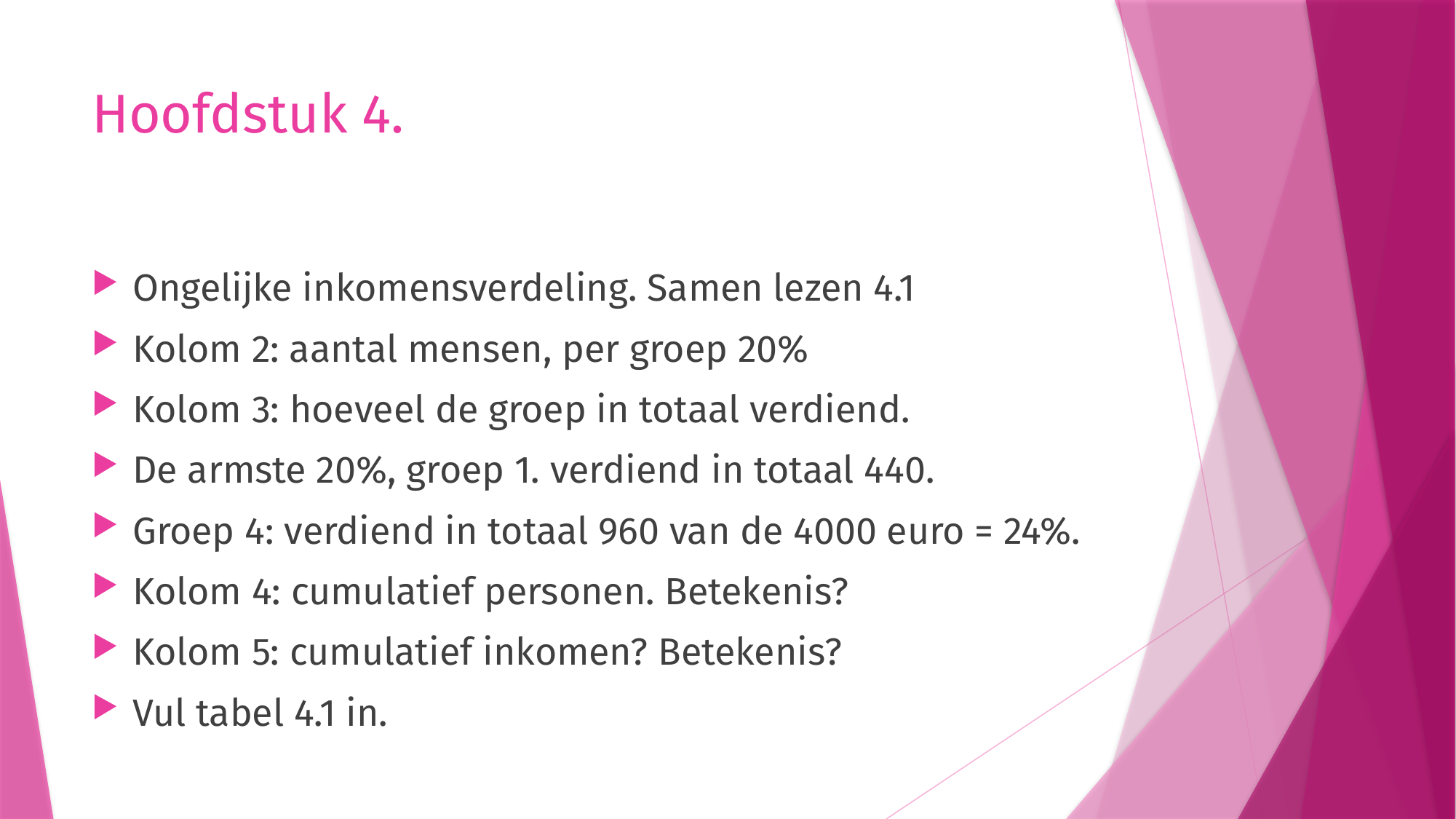

# Hoofdstuk 4.
Ongelijke inkomensverdeling. Samen lezen 4.1
Kolom 2: aantal mensen, per groep 20%
Kolom 3: hoeveel de groep in totaal verdiend.
De armste 20%, groep 1. verdiend in totaal 440.
Groep 4: verdiend in totaal 960 van de 4000 euro = 24%.
Kolom 4: cumulatief personen. Betekenis?
Kolom 5: cumulatief inkomen? Betekenis?
Vul tabel 4.1 in.